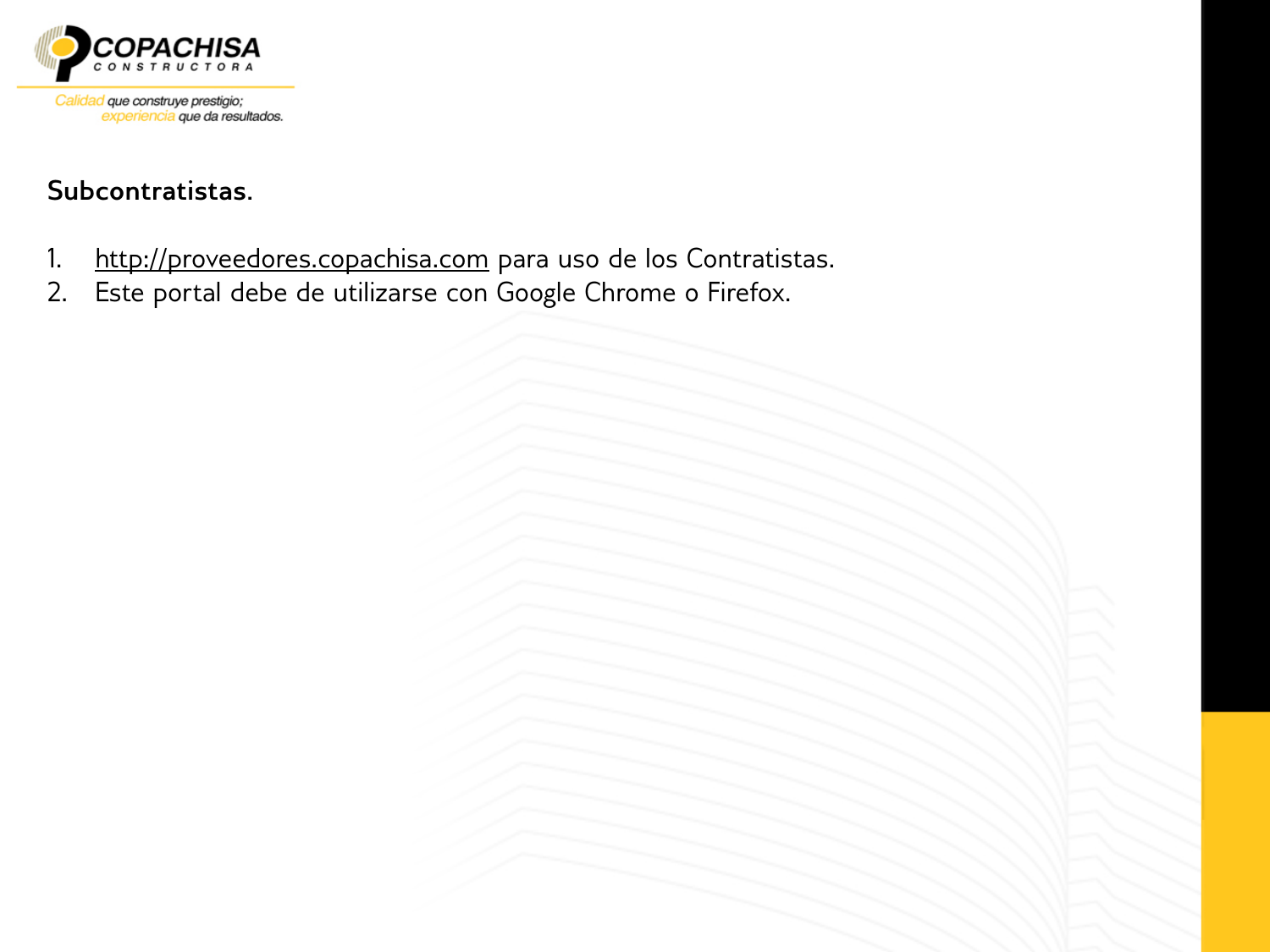

Subcontratistas.

http://proveedores.copachisa.com para uso de los Contratistas.
Este portal debe de utilizarse con Google Chrome o Firefox.